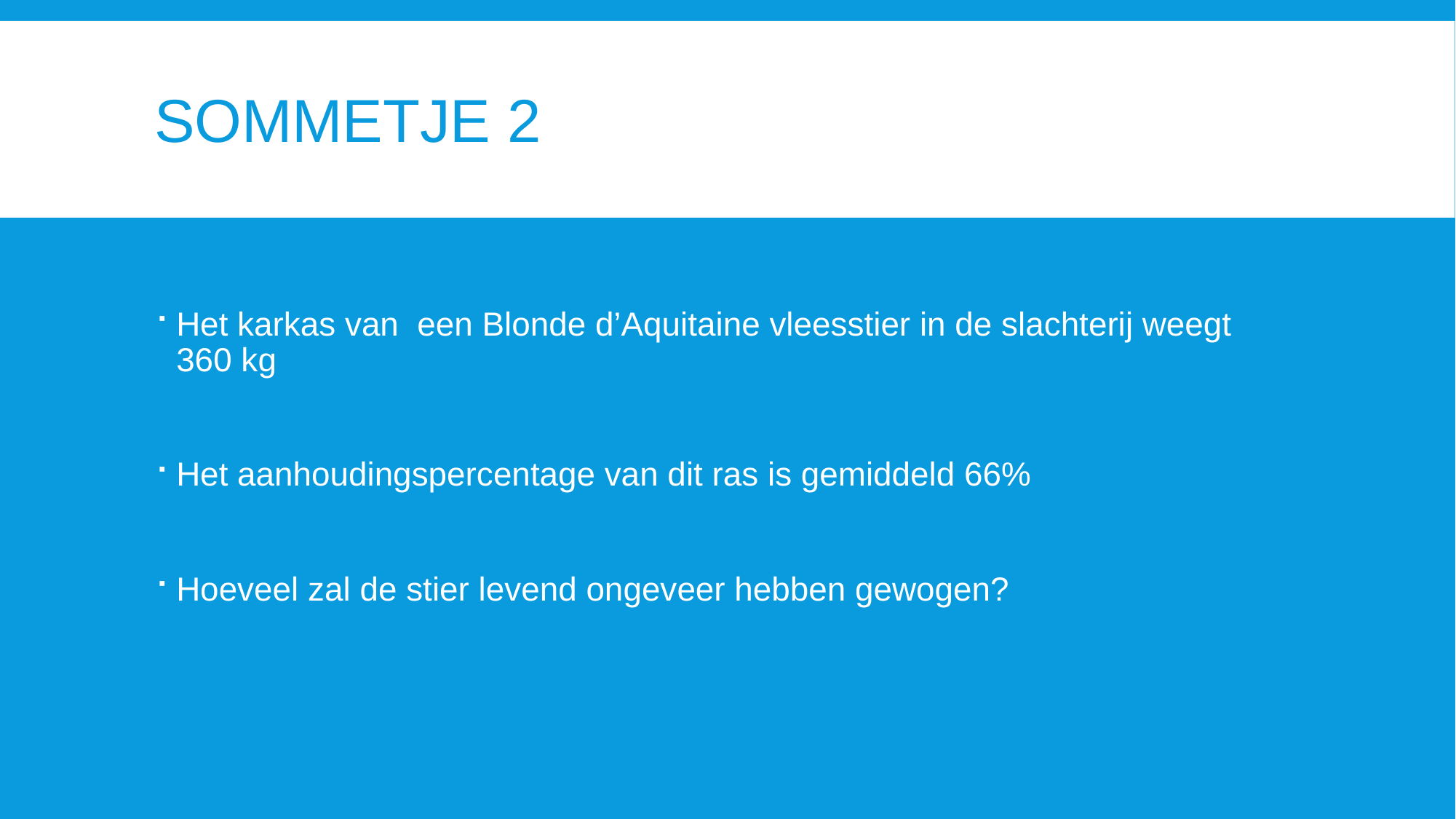

# Sommetje 2

Het karkas van  een Blonde d’Aquitaine vleesstier in de slachterij weegt  360 kg

Het aanhoudingspercentage van dit ras is gemiddeld 66%

Hoeveel zal de stier levend ongeveer hebben gewogen?